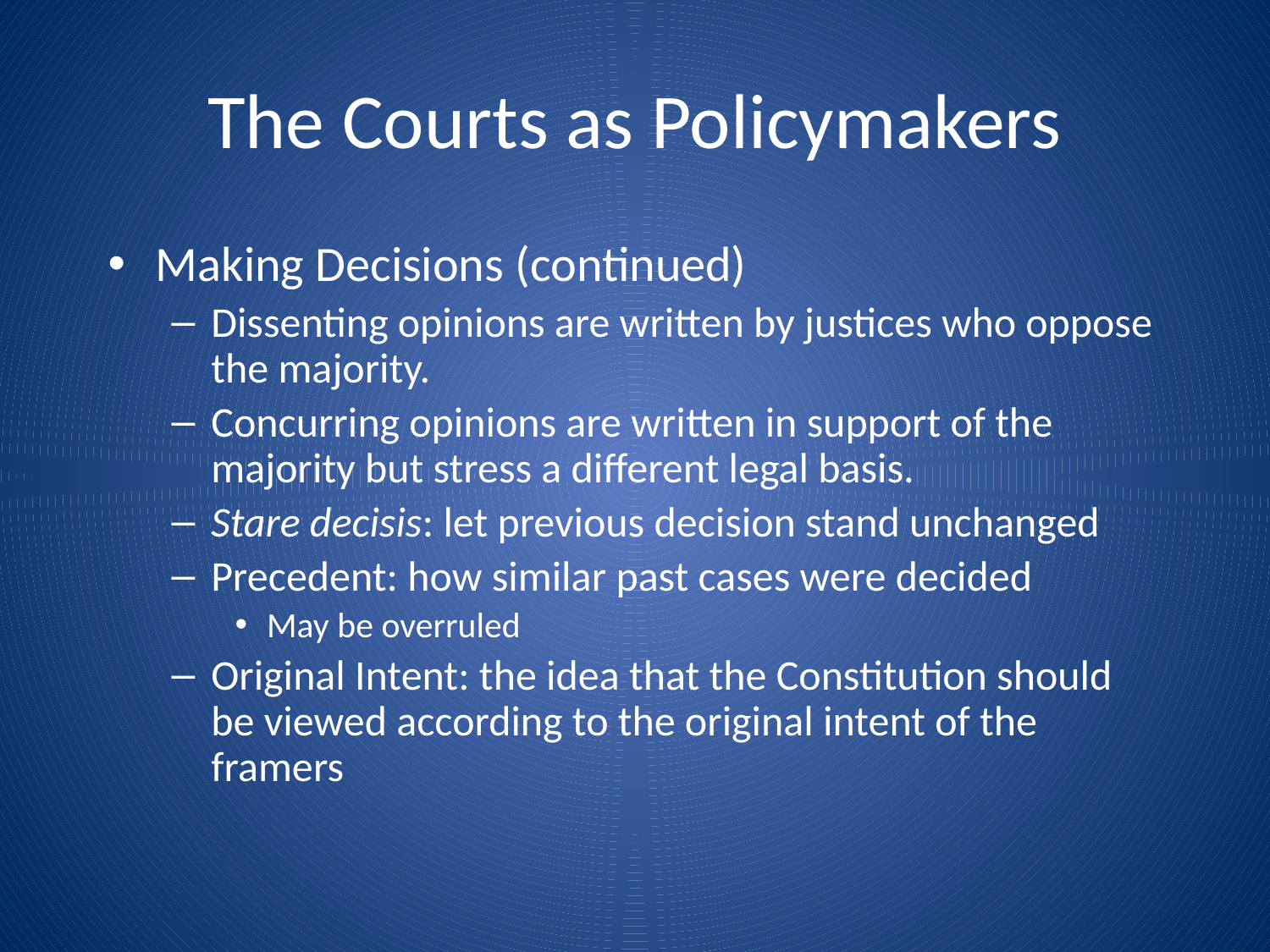

# The Courts as Policymakers
Making Decisions (continued)
Dissenting opinions are written by justices who oppose the majority.
Concurring opinions are written in support of the majority but stress a different legal basis.
Stare decisis: let previous decision stand unchanged
Precedent: how similar past cases were decided
May be overruled
Original Intent: the idea that the Constitution should be viewed according to the original intent of the framers